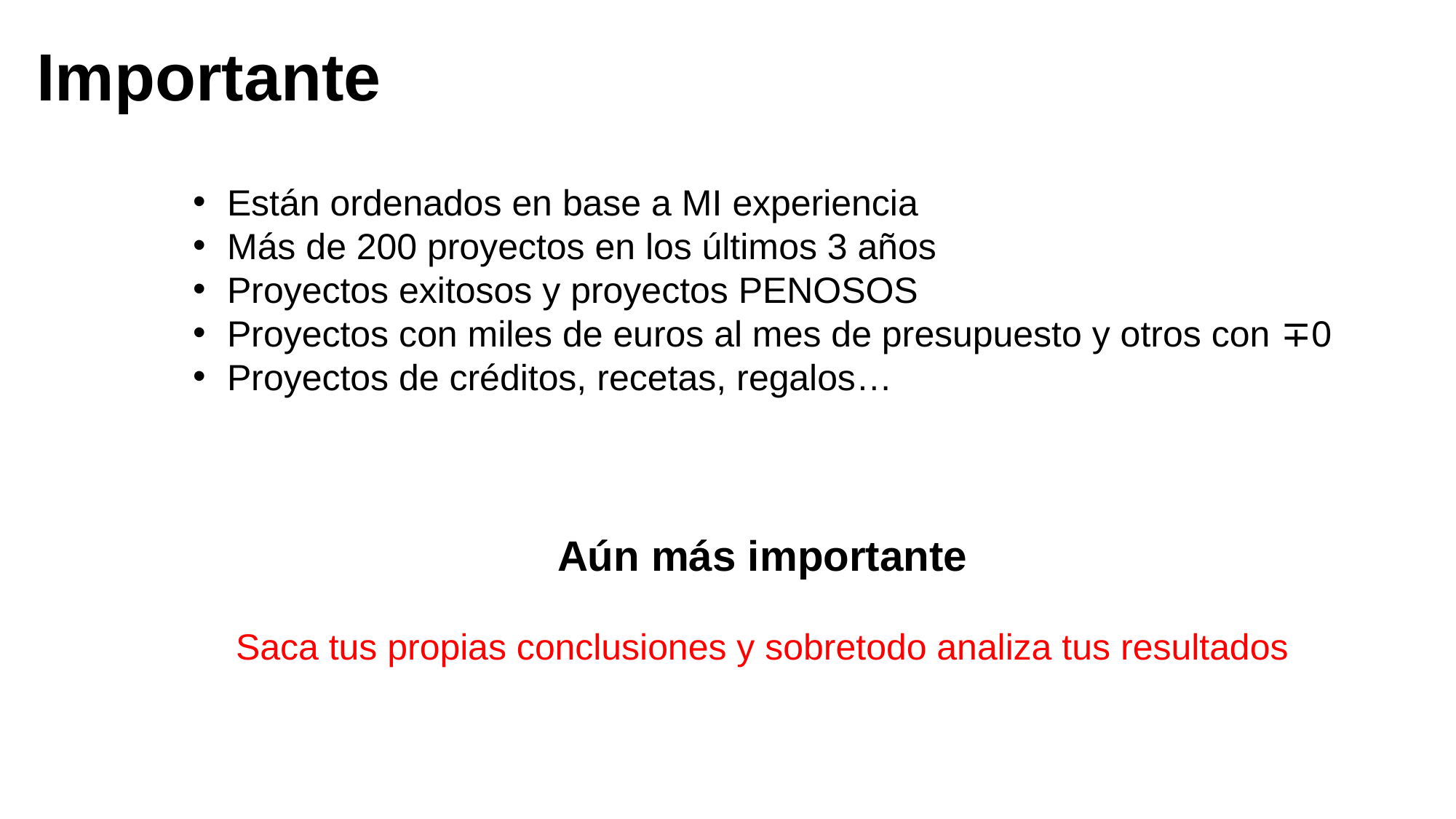

# Importante
Están ordenados en base a MI experiencia
Más de 200 proyectos en los últimos 3 años
Proyectos exitosos y proyectos PENOSOS
Proyectos con miles de euros al mes de presupuesto y otros con ∓0
Proyectos de créditos, recetas, regalos…

Aún más importante

Saca tus propias conclusiones y sobretodo analiza tus resultados